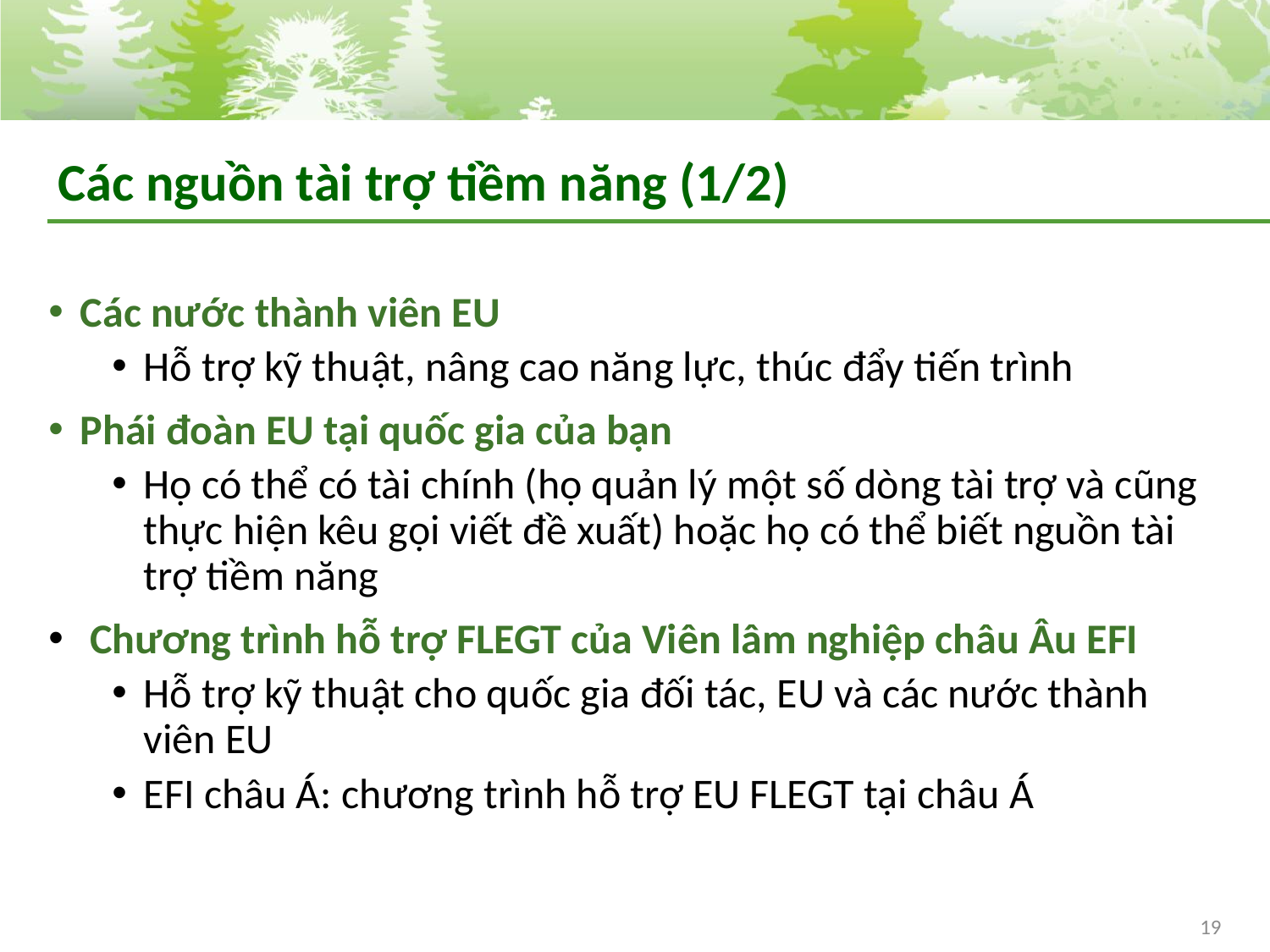

# Các nguồn tài trợ tiềm năng (1/2)
Các nước thành viên EU
Hỗ trợ kỹ thuật, nâng cao năng lực, thúc đẩy tiến trình
Phái đoàn EU tại quốc gia của bạn
Họ có thể có tài chính (họ quản lý một số dòng tài trợ và cũng thực hiện kêu gọi viết đề xuất) hoặc họ có thể biết nguồn tài trợ tiềm năng
 Chương trình hỗ trợ FLEGT của Viên lâm nghiệp châu Âu EFI
Hỗ trợ kỹ thuật cho quốc gia đối tác, EU và các nước thành viên EU
EFI châu Á: chương trình hỗ trợ EU FLEGT tại châu Á
19